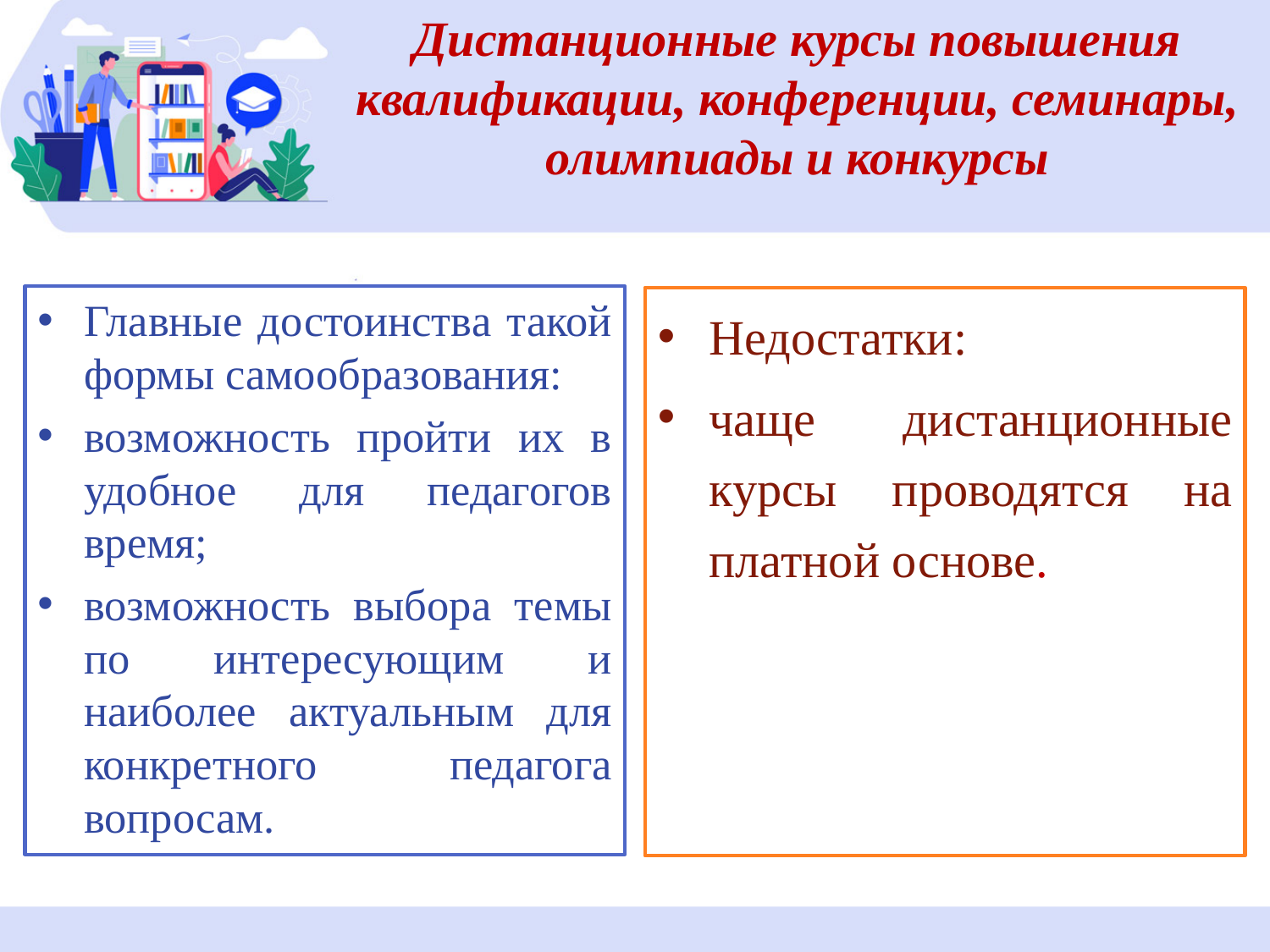

# Дистанционные курсы повышения квалификации, конференции, семинары, олимпиады и конкурсы
Главные достоинства такой формы самообразования:
возможность пройти их в удобное для педагогов время;
возможность выбора темы по интересующим и наиболее актуальным для конкретного педагога вопросам.

Недостатки:
чаще дистанционные курсы проводятся на платной основе.